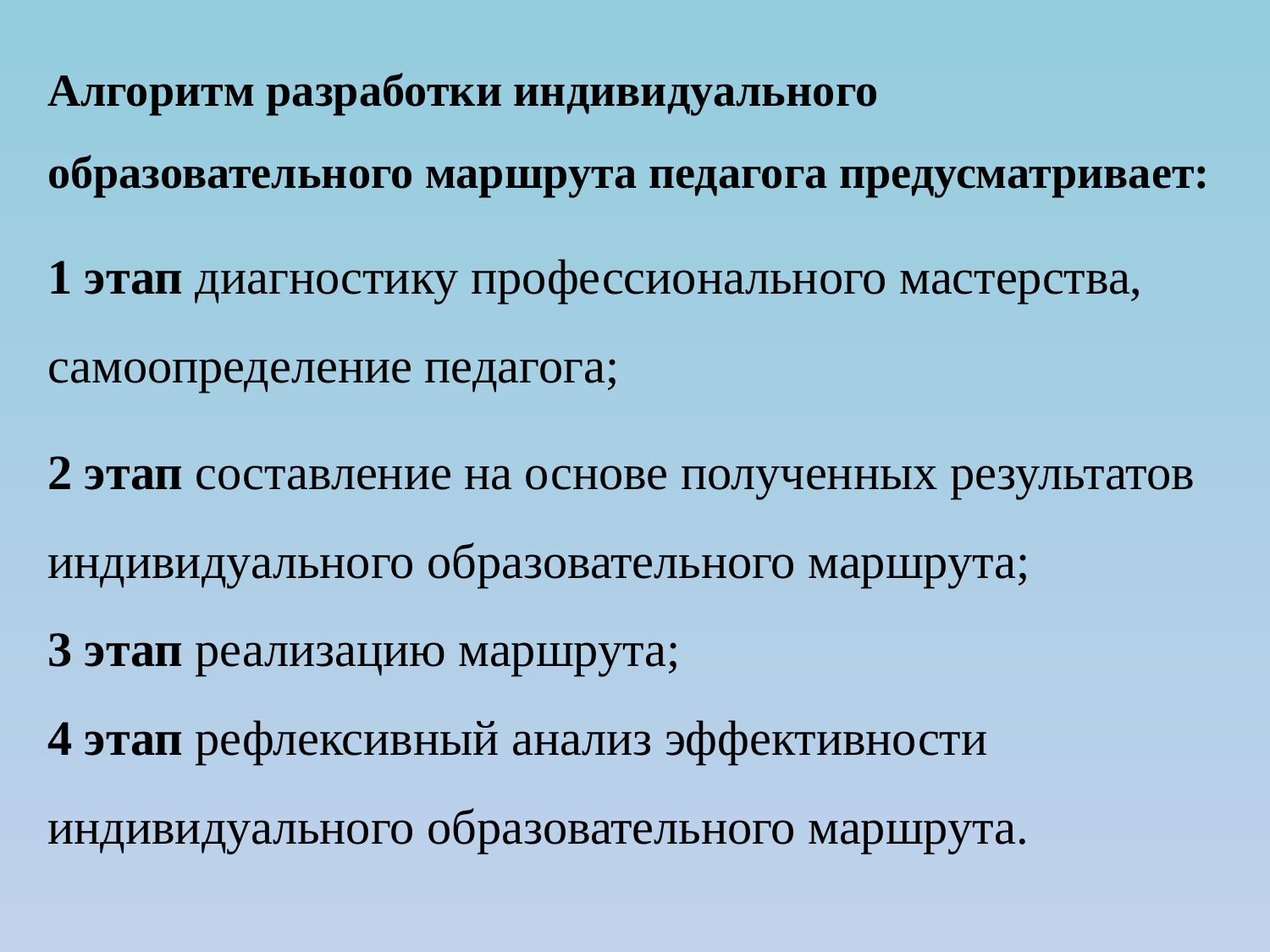

Алгоритм разработки индивидуального образовательного маршрута педагога предусматривает:
1 этап диагностику профессионального мастерства, самоопределение педагога;
2 этап составление на основе полученных результатов индивидуального образовательного маршрута;
3 этап реализацию маршрута;
4 этап рефлексивный анализ эффективности индивидуального образовательного маршрута.